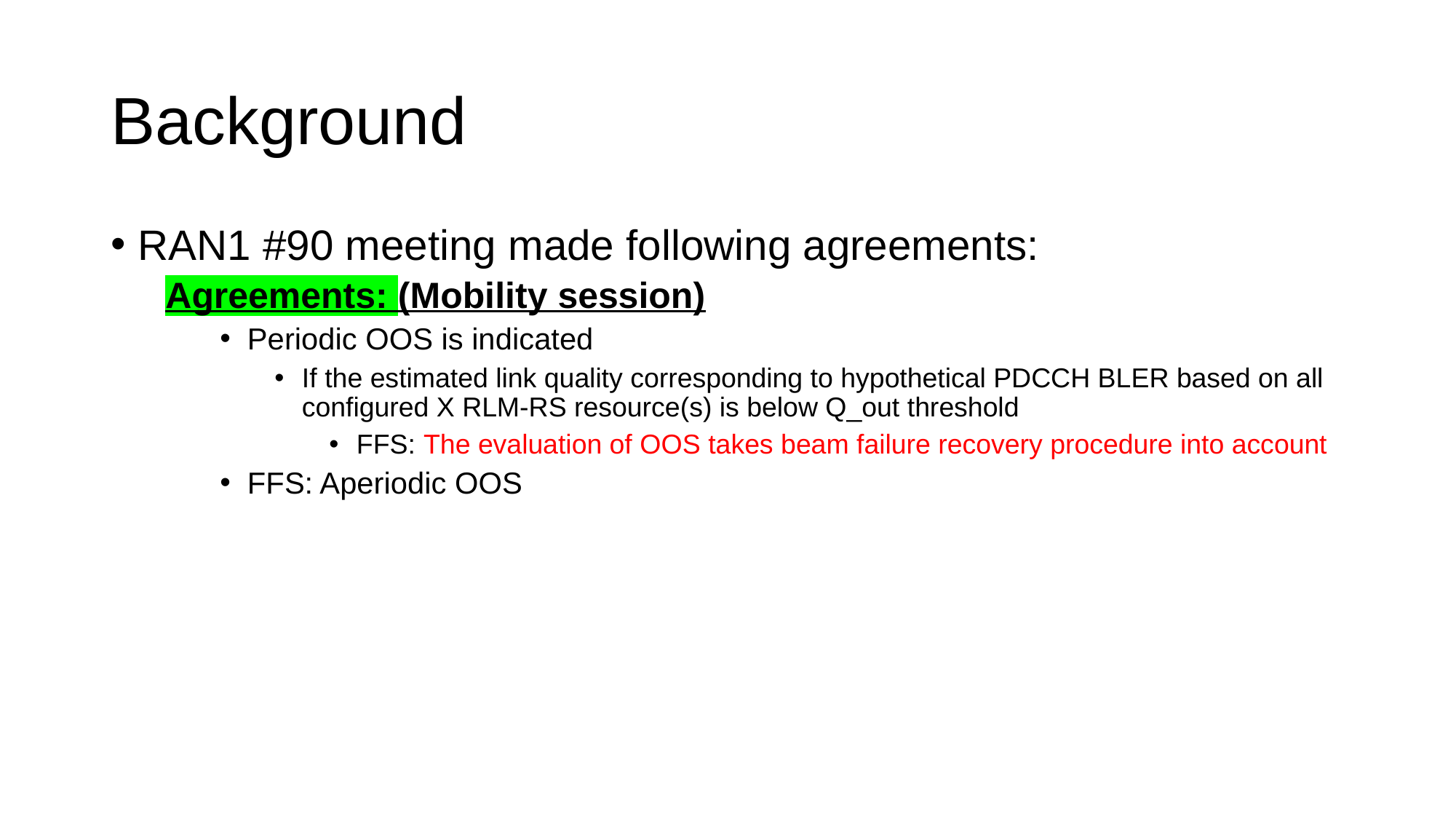

# Background
RAN1 #90 meeting made following agreements:
Agreements: (Mobility session)
Periodic OOS is indicated
If the estimated link quality corresponding to hypothetical PDCCH BLER based on all configured X RLM-RS resource(s) is below Q_out threshold
FFS: The evaluation of OOS takes beam failure recovery procedure into account
FFS: Aperiodic OOS